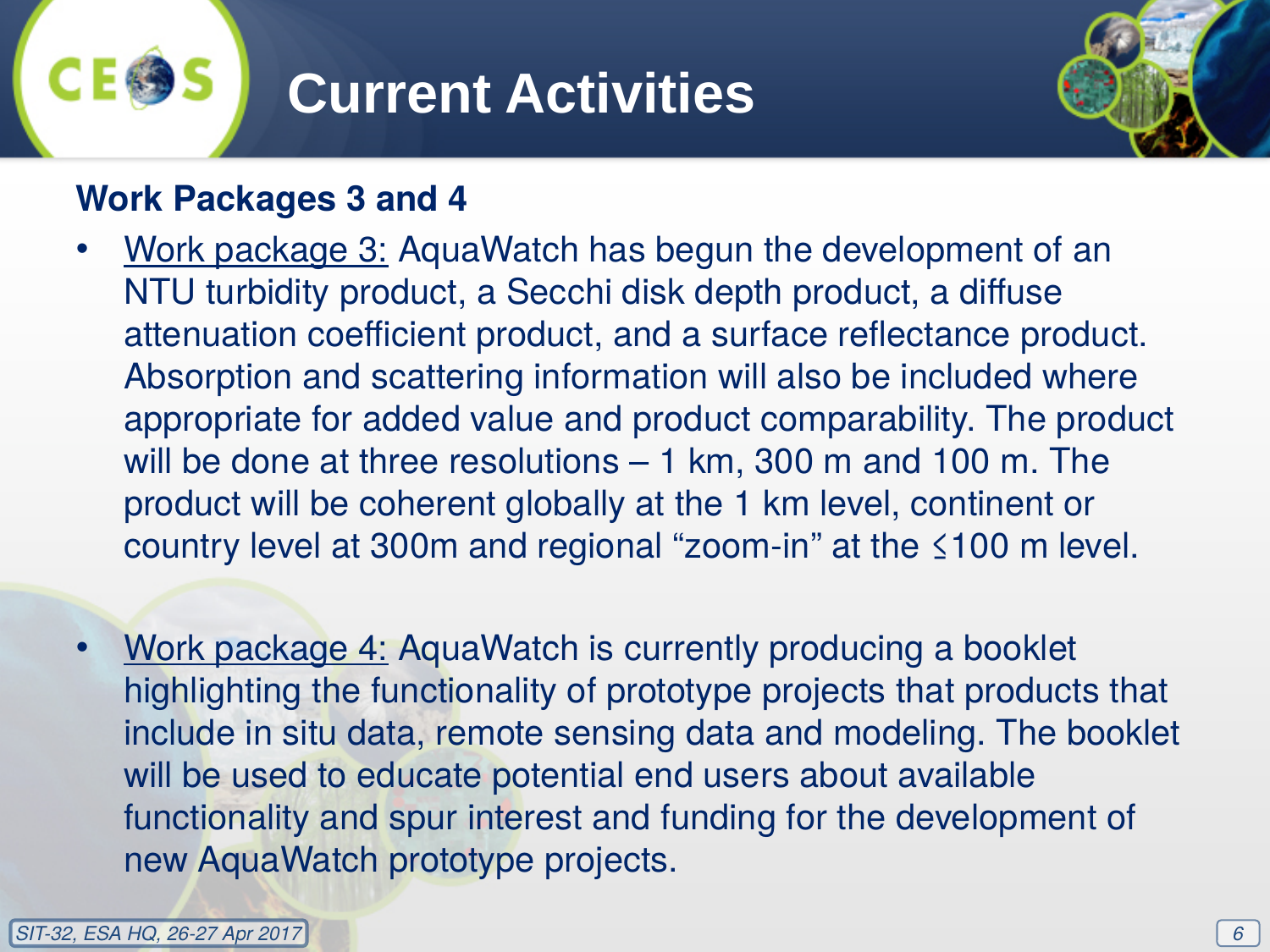

Current Activities
Work Packages 3 and 4
Work package 3: AquaWatch has begun the development of an NTU turbidity product, a Secchi disk depth product, a diffuse attenuation coefficient product, and a surface reflectance product. Absorption and scattering information will also be included where appropriate for added value and product comparability. The product will be done at three resolutions – 1 km, 300 m and 100 m. The product will be coherent globally at the 1 km level, continent or country level at 300m and regional “zoom-in” at the ≤100 m level.

Work package 4: AquaWatch is currently producing a booklet highlighting the functionality of prototype projects that products that include in situ data, remote sensing data and modeling. The booklet will be used to educate potential end users about available functionality and spur interest and funding for the development of new AquaWatch prototype projects.

6